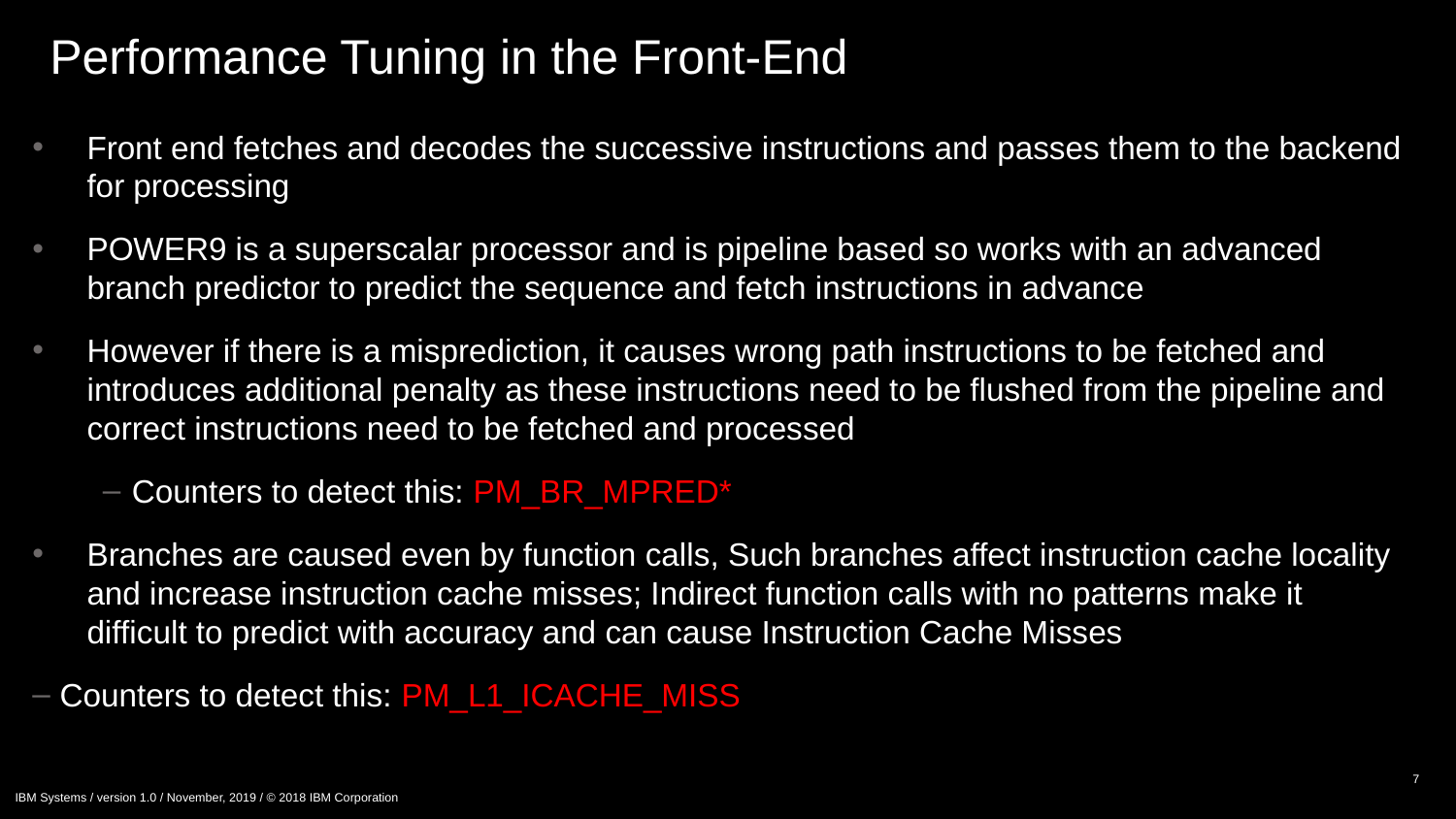

# Performance Tuning in the Front-End
Front end fetches and decodes the successive instructions and passes them to the backend for processing
POWER9 is a superscalar processor and is pipeline based so works with an advanced branch predictor to predict the sequence and fetch instructions in advance
However if there is a misprediction, it causes wrong path instructions to be fetched and introduces additional penalty as these instructions need to be flushed from the pipeline and correct instructions need to be fetched and processed
Counters to detect this: PM_BR_MPRED*
Branches are caused even by function calls, Such branches affect instruction cache locality and increase instruction cache misses; Indirect function calls with no patterns make it difficult to predict with accuracy and can cause Instruction Cache Misses
Counters to detect this: PM_L1_ICACHE_MISS

7
IBM Systems / version 1.0 / November, 2019 / © 2018 IBM Corporation